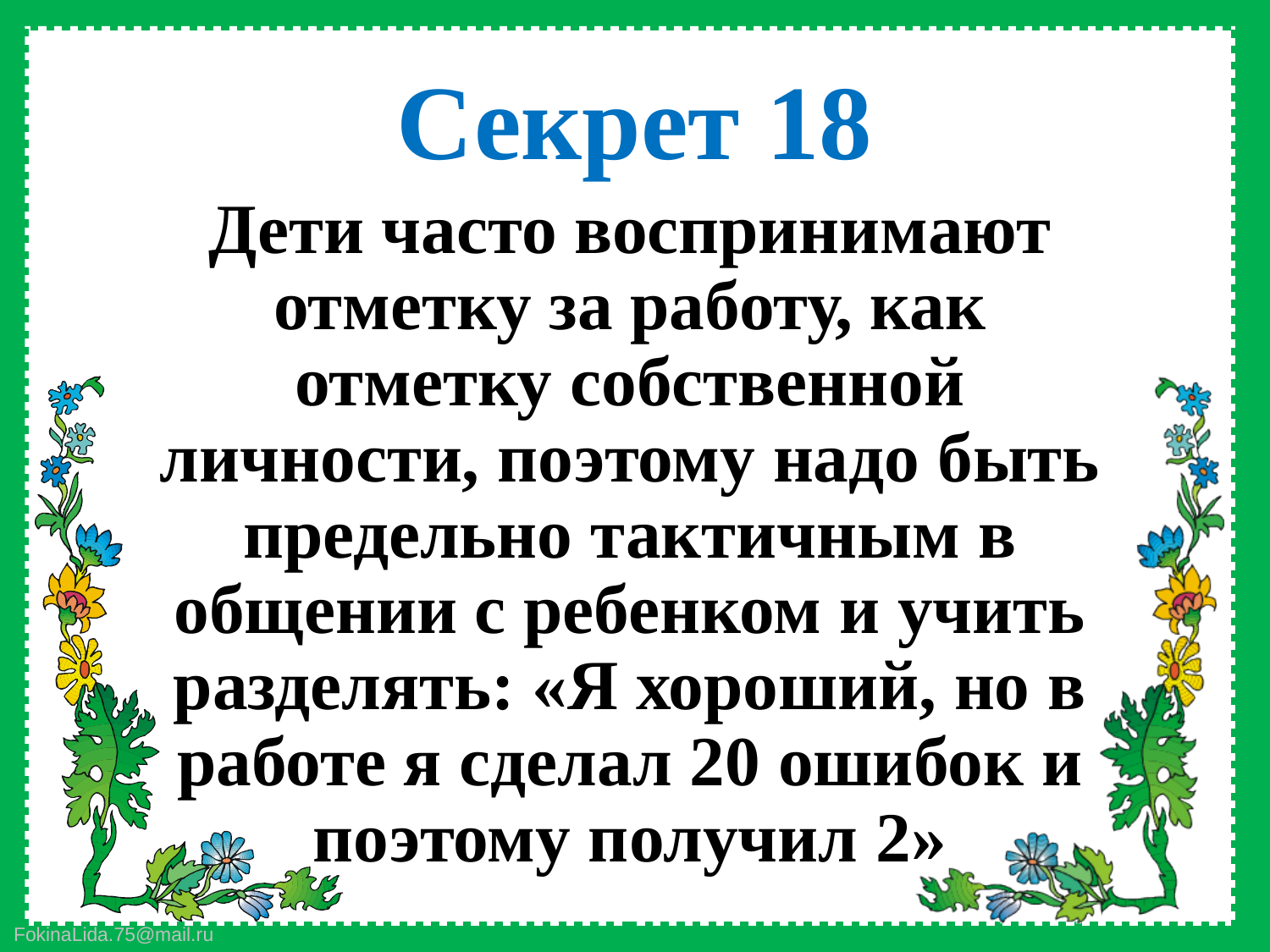

# Секрет 18
Дети часто воспринимают отметку за работу, как отметку собственной личности, поэтому надо быть предельно тактичным в общении с ребенком и учить разделять: «Я хороший, но в работе я сделал 20 ошибок и поэтому получил 2»